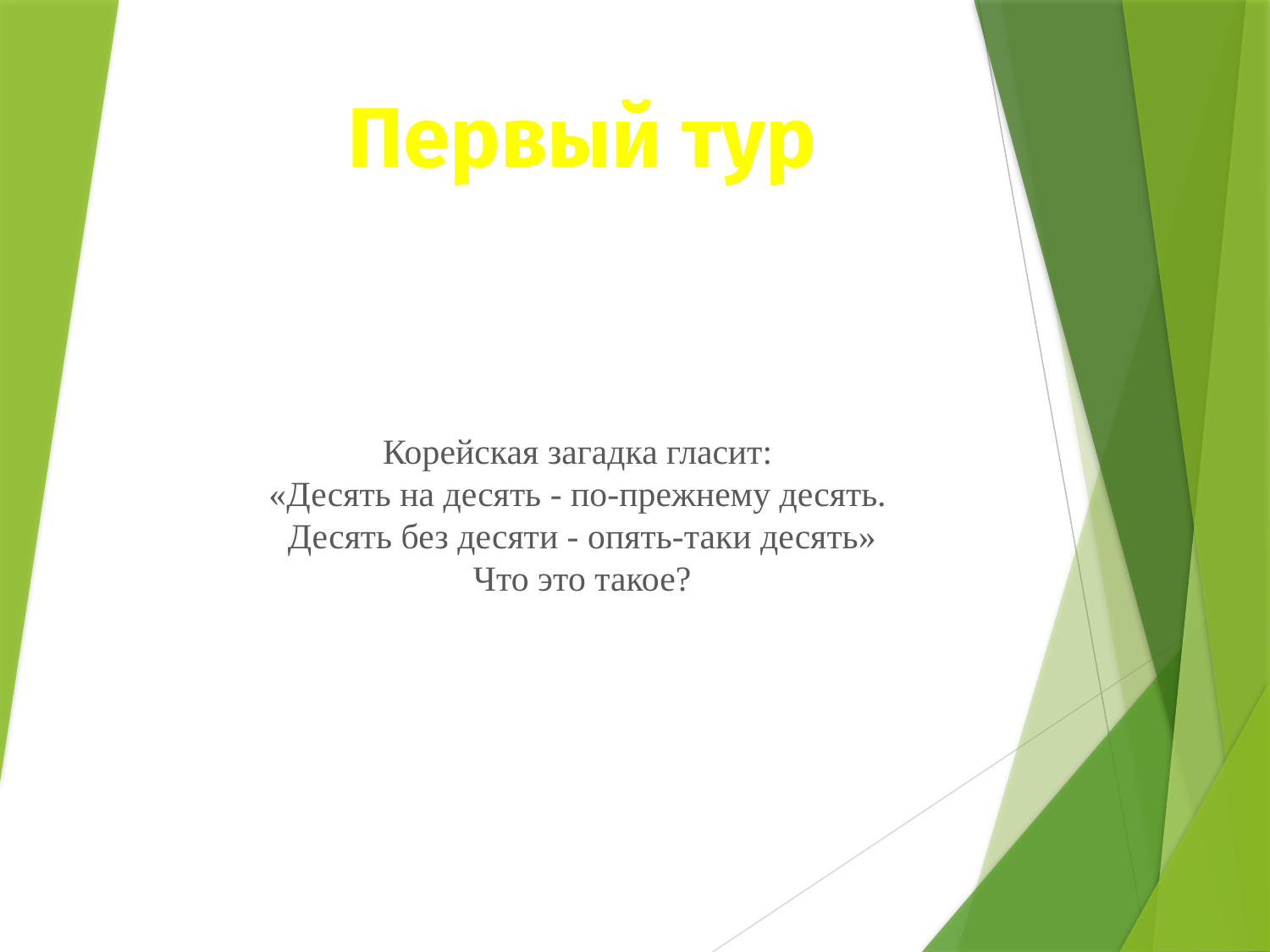

Первый тур
# Корейская загадка гласит: «Десять на десять - по-прежнему десять. Десять без десяти - опять-таки десять» Что это такое?